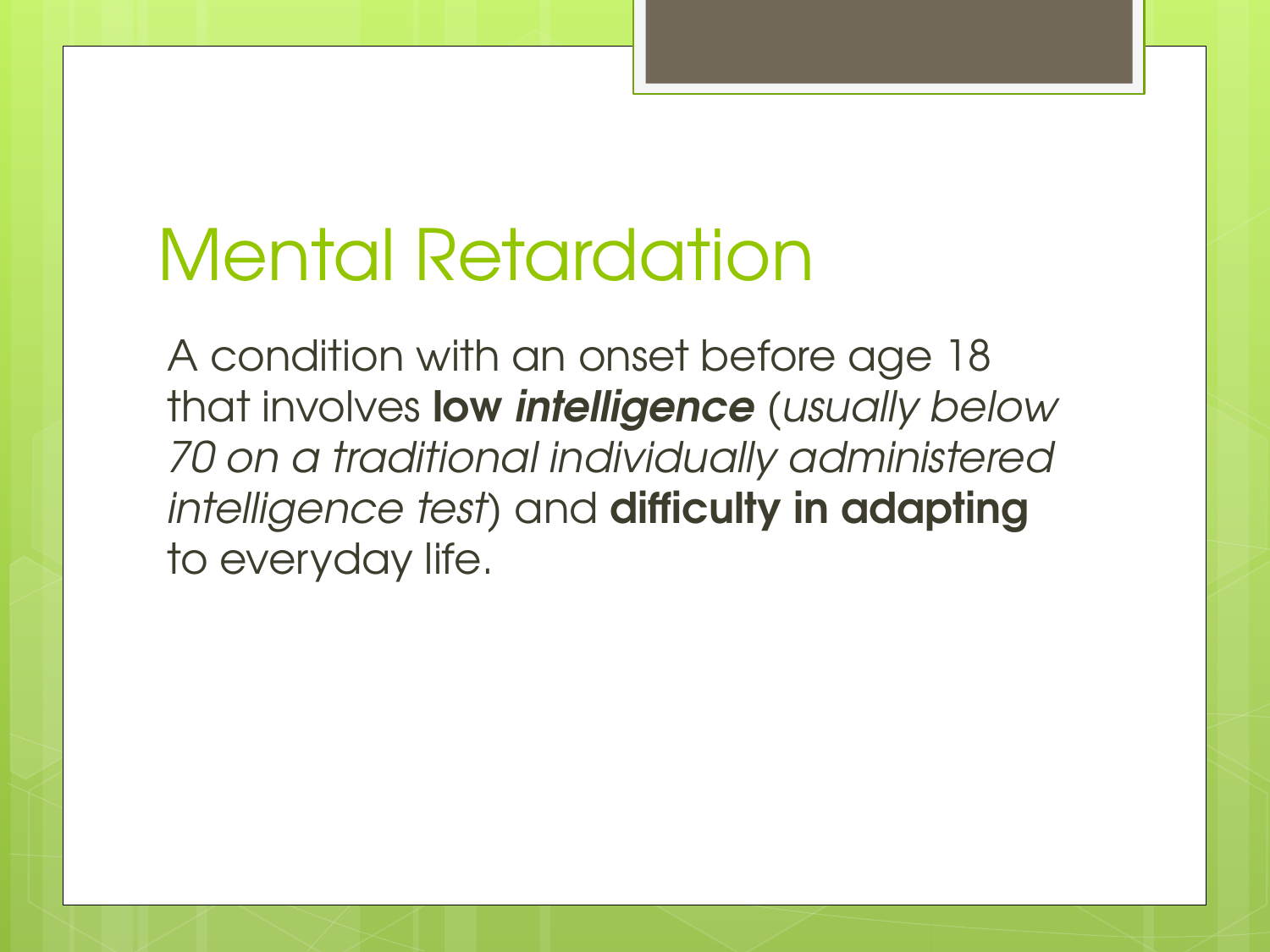

# Mental Retardation
A condition with an onset before age 18 that involves low intelligence (usually below 70 on a traditional individually administered intelligence test) and difficulty in adapting to everyday life.